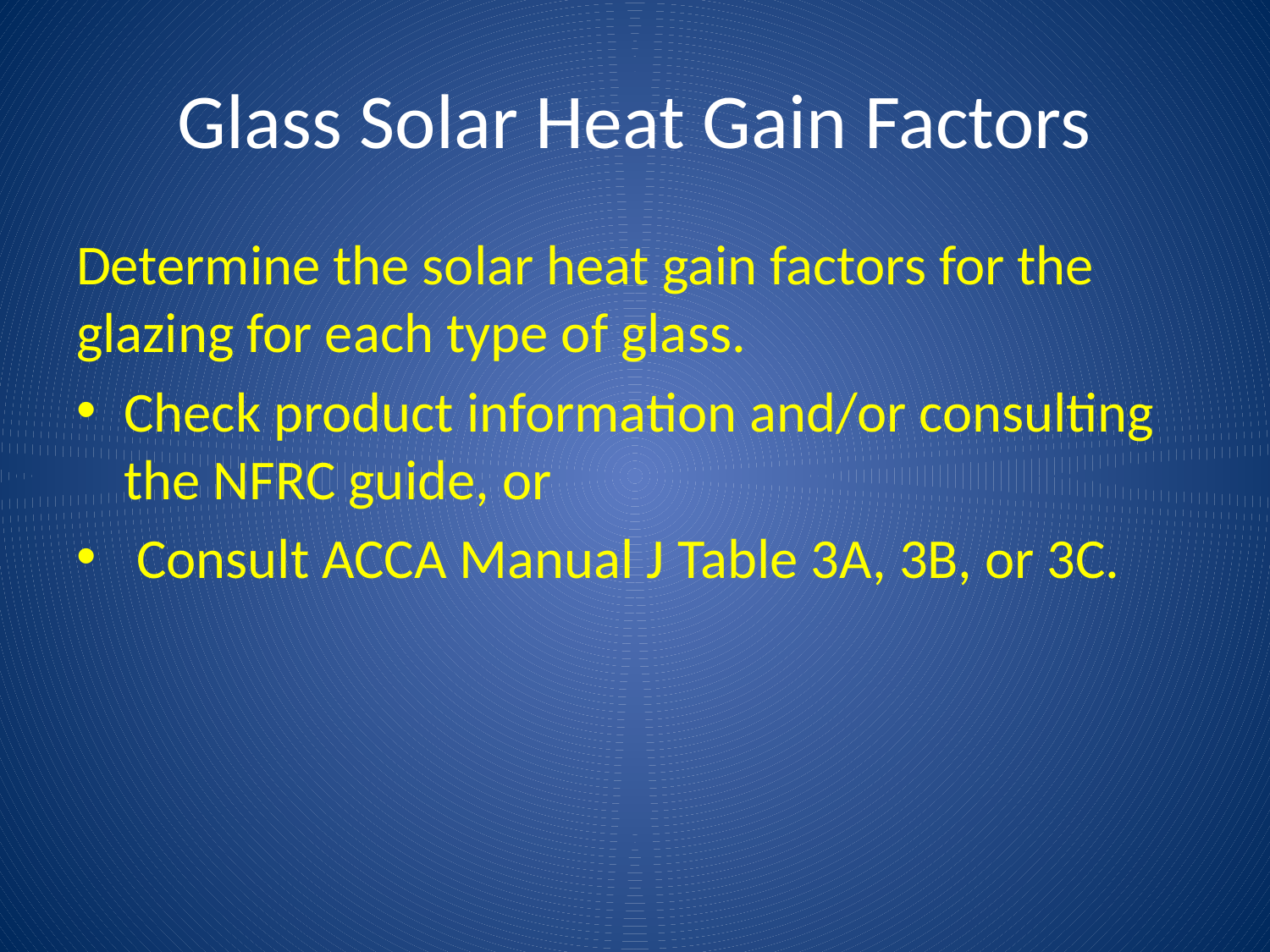

# Glass Solar Heat Gain Factors
Determine the solar heat gain factors for the glazing for each type of glass.
Check product information and/or consulting the NFRC guide, or
 Consult ACCA Manual J Table 3A, 3B, or 3C.